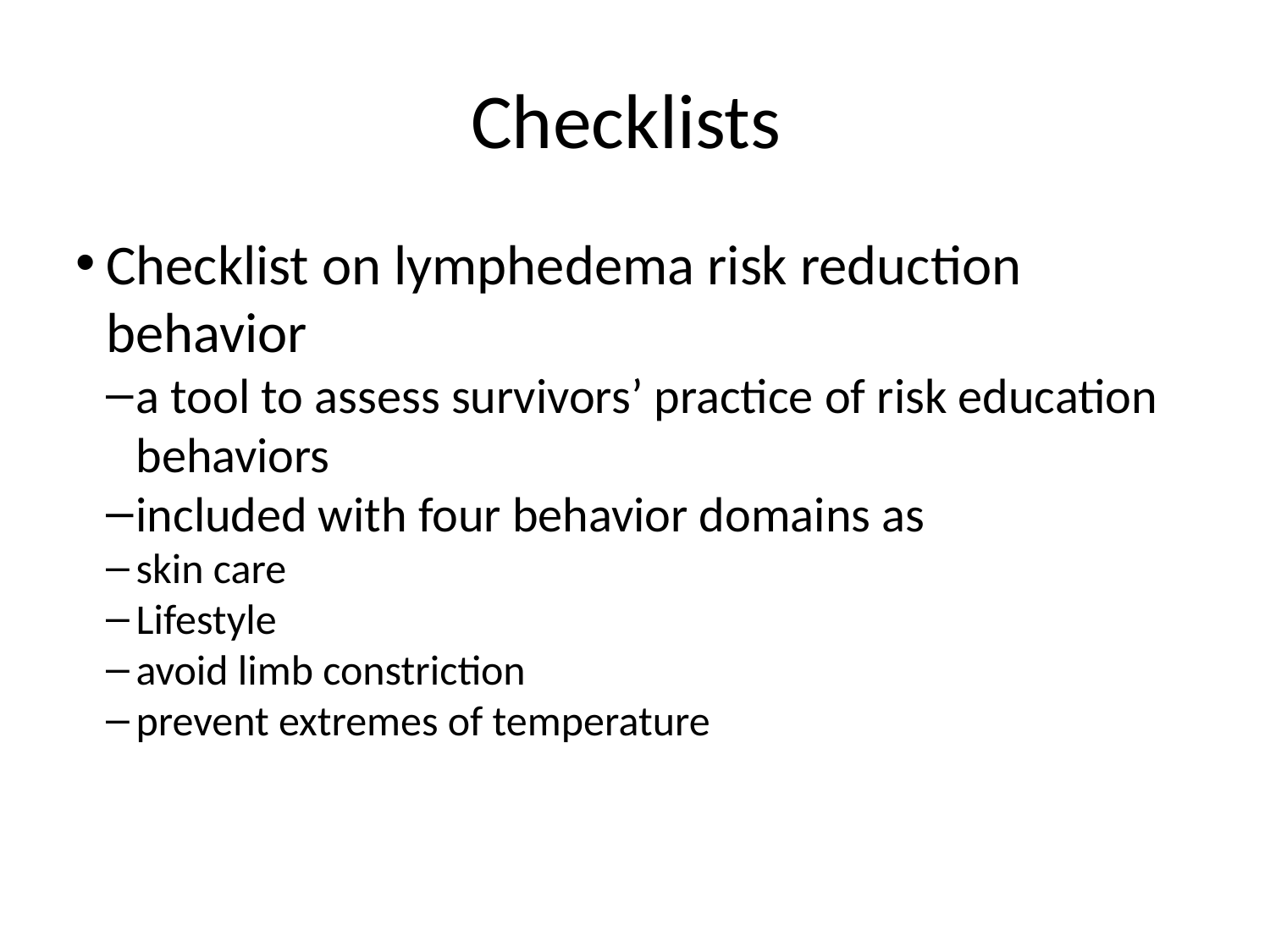

Checklists
Checklist on lymphedema risk reduction behavior
a tool to assess survivors’ practice of risk education behaviors
included with four behavior domains as
skin care
Lifestyle
avoid limb constriction
prevent extremes of temperature